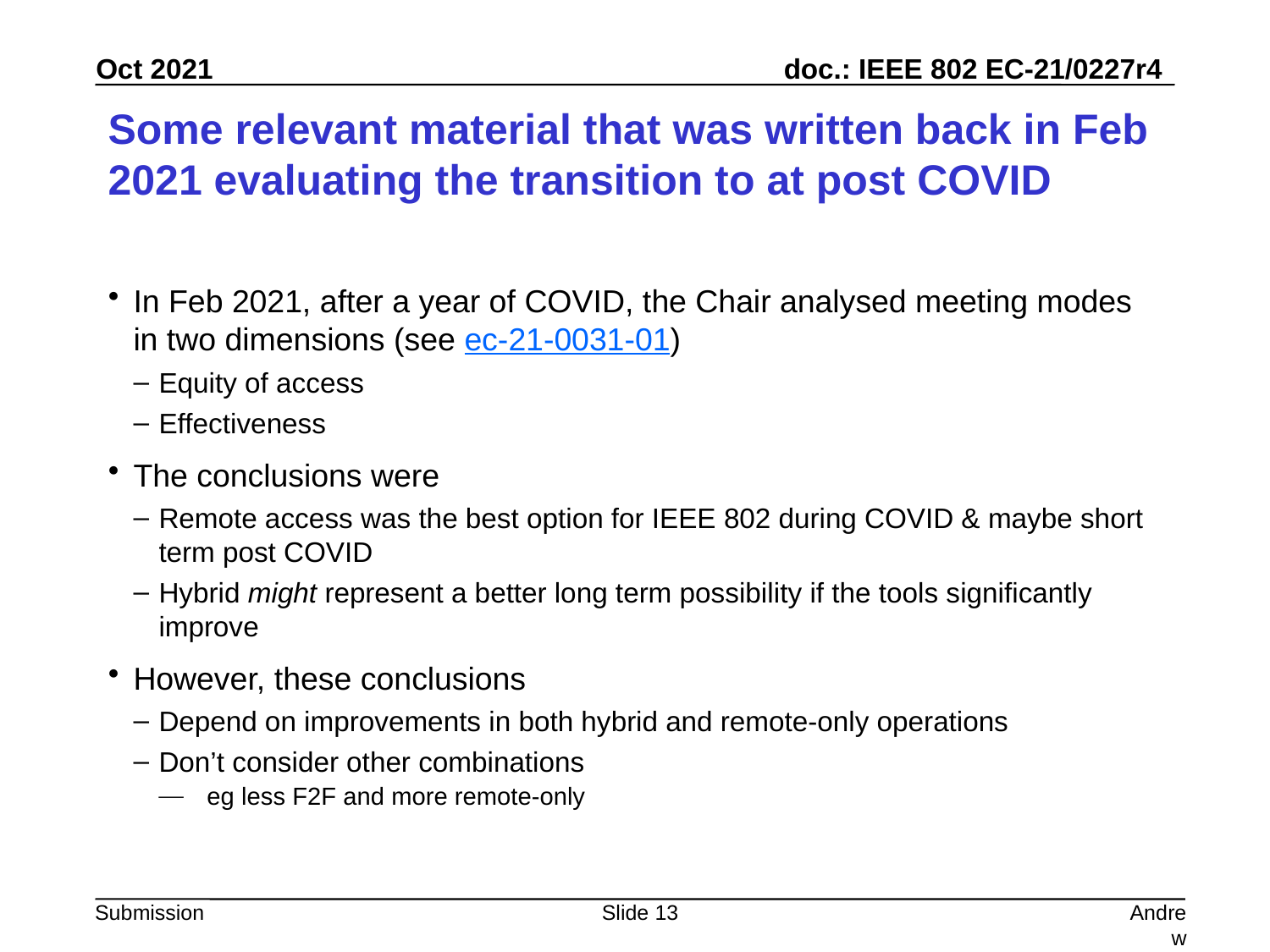

# Some relevant material that was written back in Feb 2021 evaluating the transition to at post COVID
In Feb 2021, after a year of COVID, the Chair analysed meeting modes in two dimensions (see ec-21-0031-01)
Equity of access
Effectiveness
The conclusions were
Remote access was the best option for IEEE 802 during COVID & maybe short term post COVID
Hybrid might represent a better long term possibility if the tools significantly improve
However, these conclusions
Depend on improvements in both hybrid and remote-only operations
Don’t consider other combinations
eg less F2F and more remote-only

Slide 13
Andrew Myles, Cisco